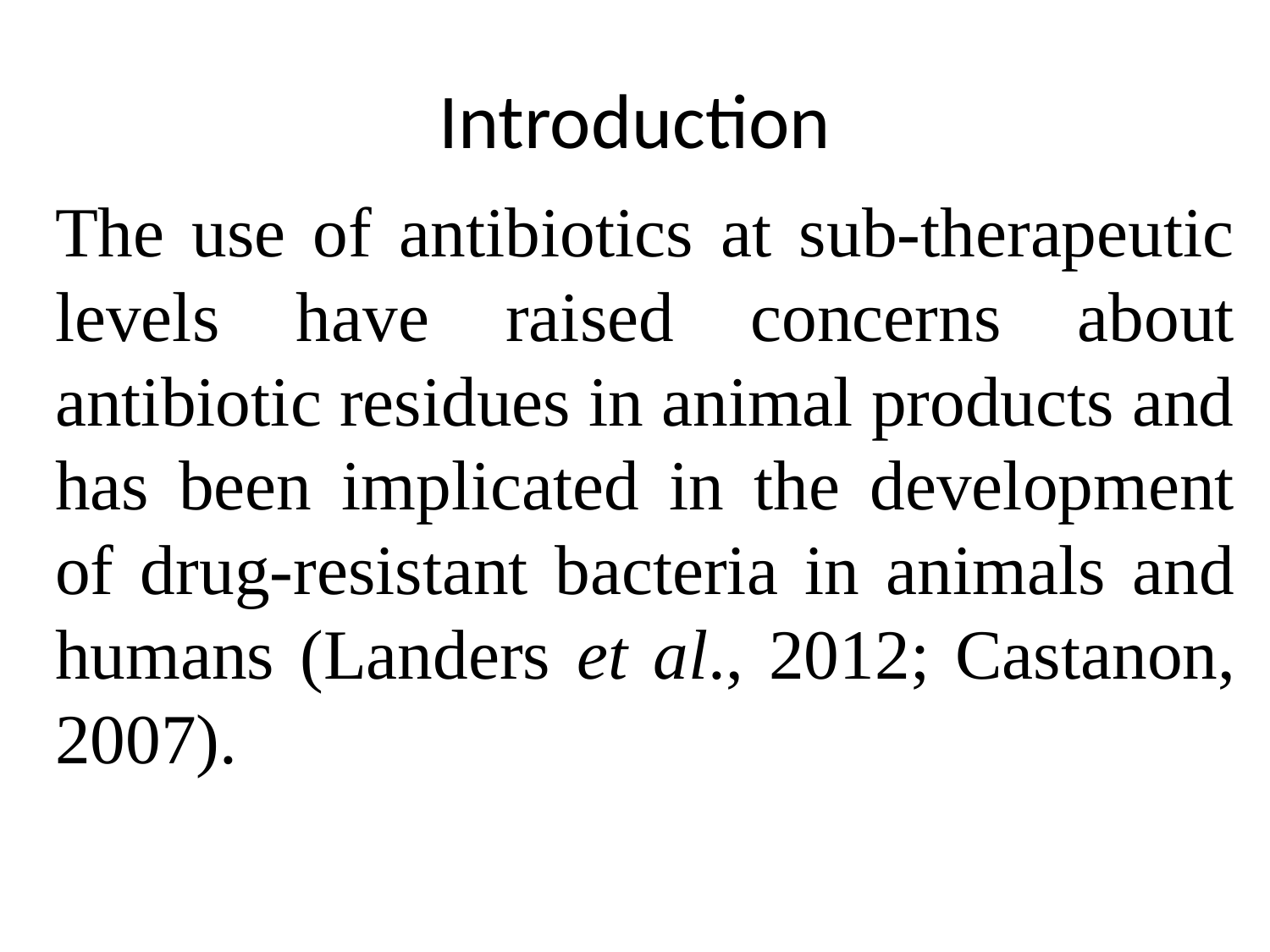

# Introduction
The use of antibiotics at sub-therapeutic levels have raised concerns about antibiotic residues in animal products and has been implicated in the development of drug-resistant bacteria in animals and humans (Landers et al., 2012; Castanon, 2007).